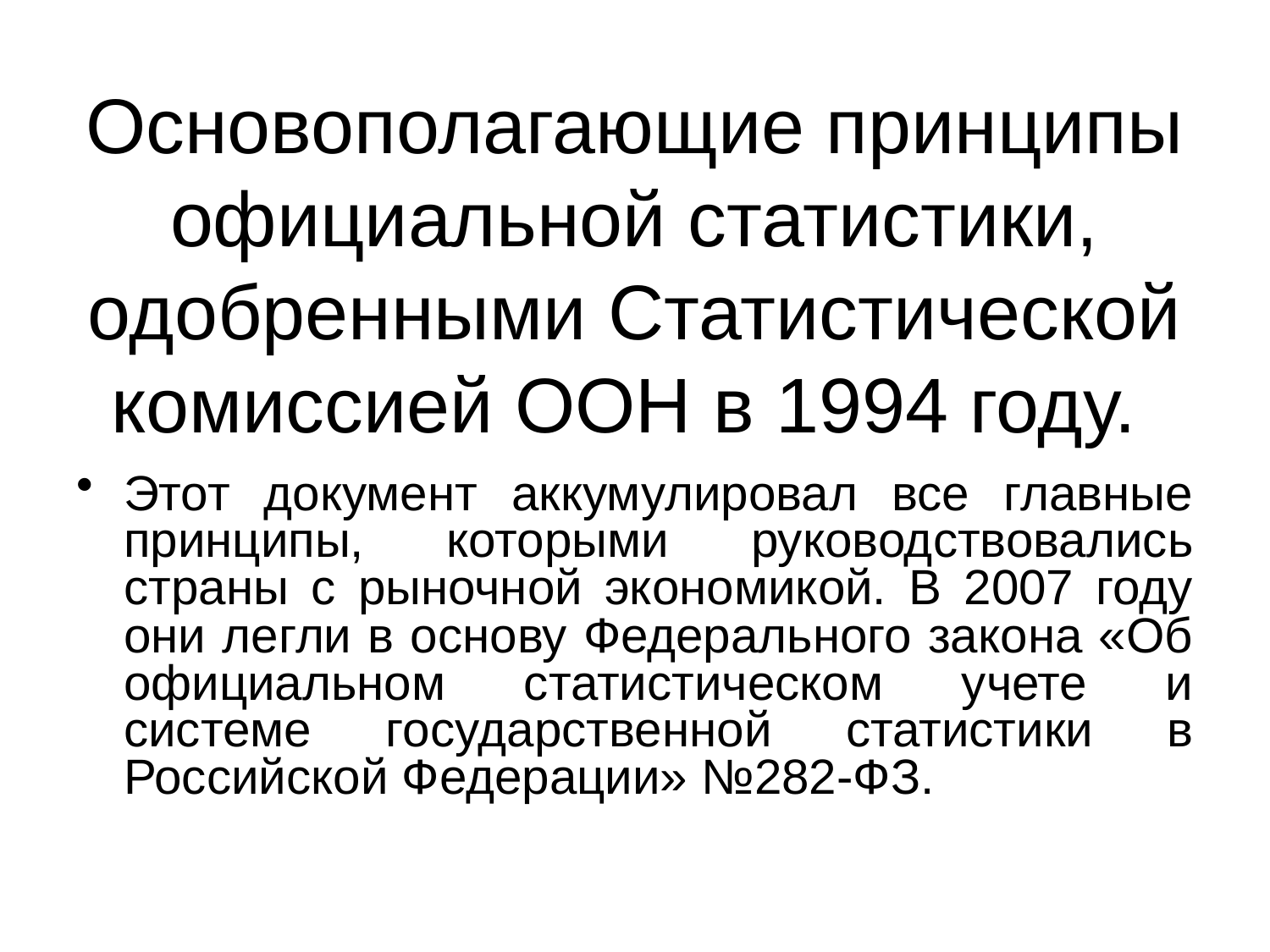

# Основополагающие принципы официальной статистики, одобренными Статистической комиссией ООН в 1994 году.
Этот документ аккумулировал все главные принципы, которыми руководствовались страны с рыночной экономикой. В 2007 году они легли в основу Федерального закона «Об официальном статистическом учете и системе государственной статистики в Российской Федерации» №282-ФЗ.